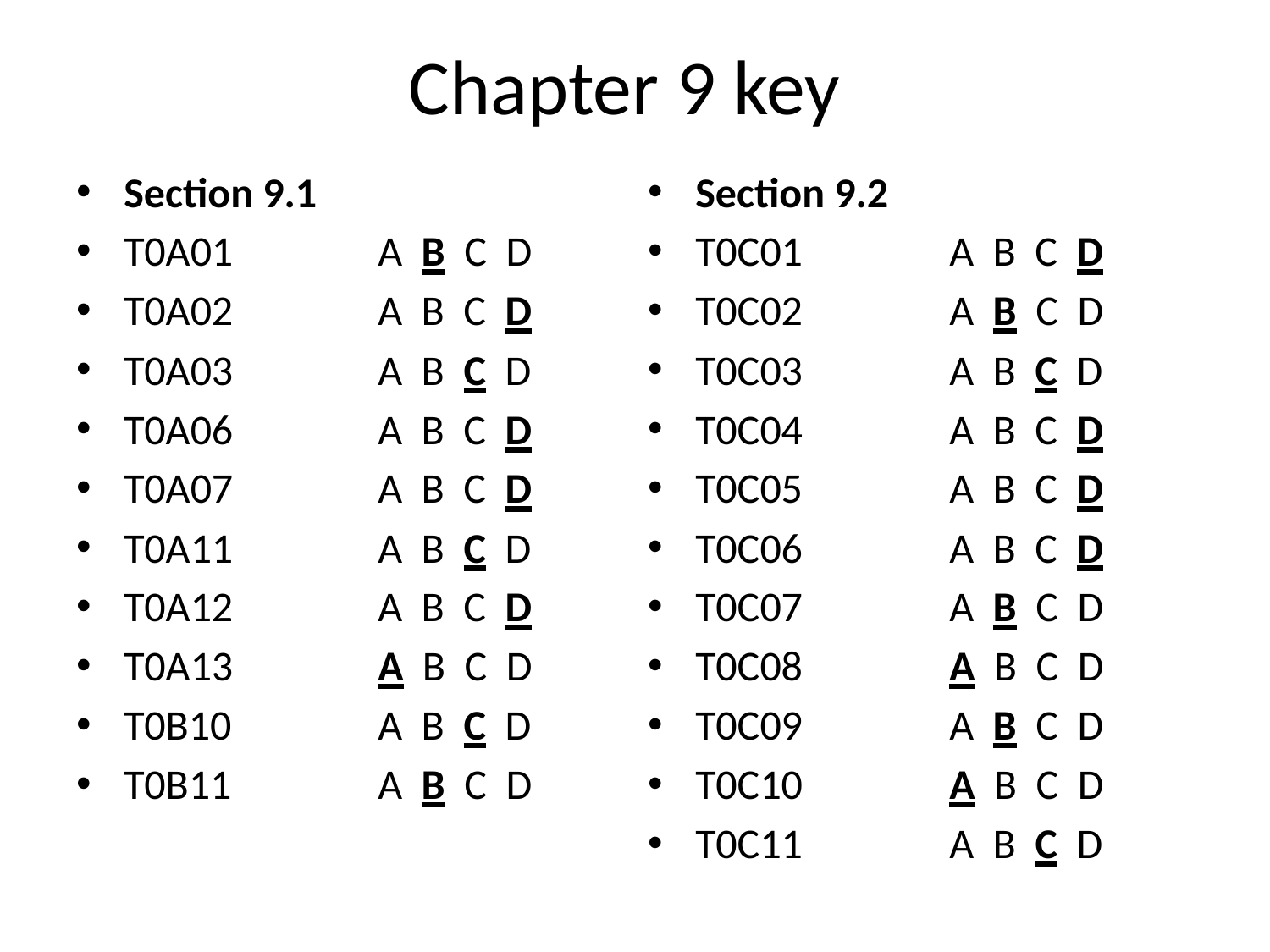

# Chapter 9 key
Section 9.1
T0A01		A  B  C  D
T0A02		A  B  C  D
T0A03		A  B  C  D
T0A06		A  B  C  D
T0A07		A  B  C  D
T0A11		A  B  C  D
T0A12		A  B  C  D
T0A13		A  B  C  D
T0B10		A  B  C  D
T0B11		A  B  C  D
Section 9.2
T0C01		A  B  C  D
T0C02		A  B  C  D
T0C03		A  B  C  D
T0C04		A  B  C  D
T0C05		A  B  C  D
T0C06		A  B  C  D
T0C07		A  B  C  D
T0C08		A  B  C  D
T0C09		A  B  C  D
T0C10		A  B  C  D
T0C11		A  B  C  D